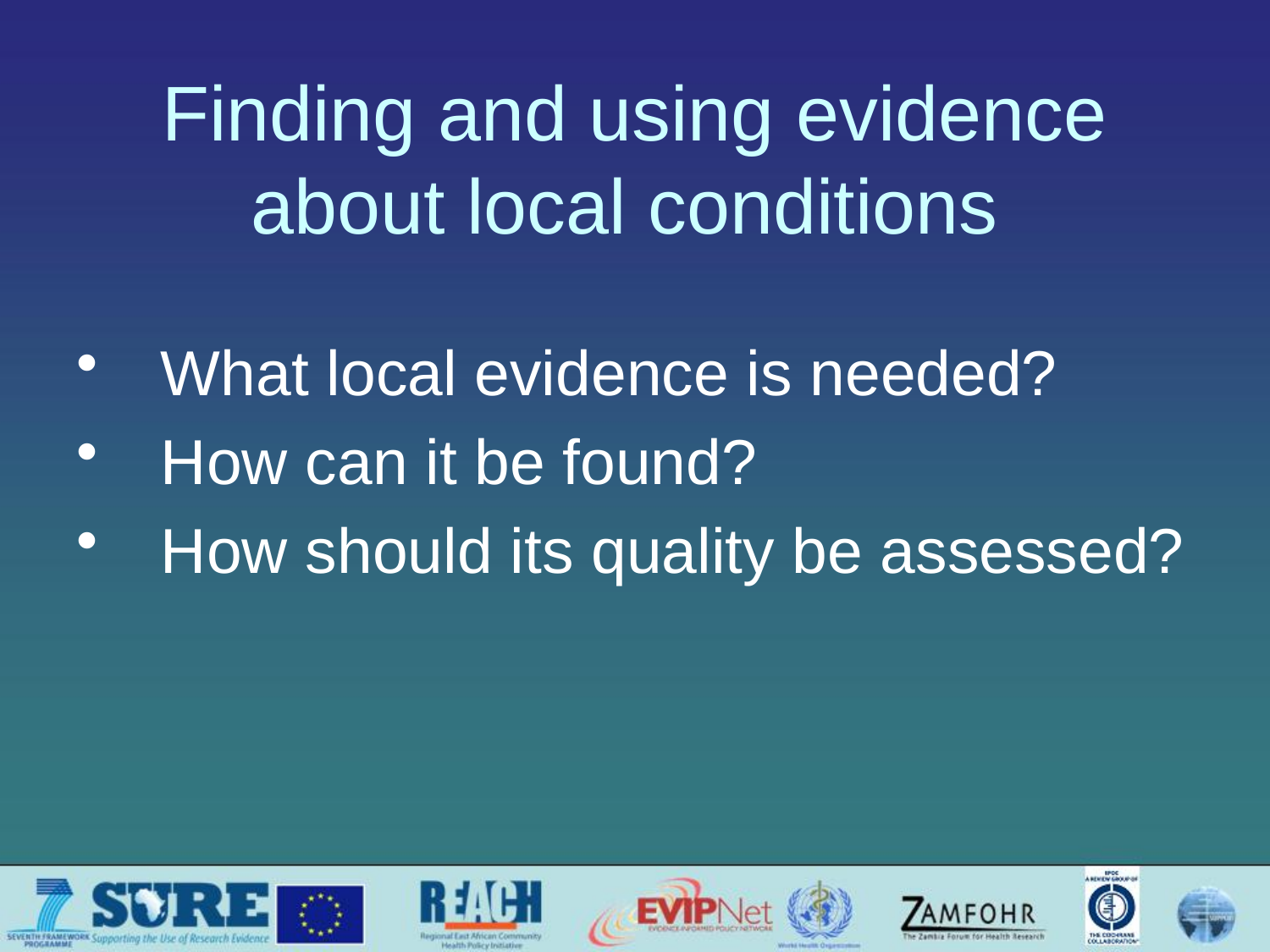

# Finding and using evidence about local conditions
What local evidence is needed?
How can it be found?
How should its quality be assessed?